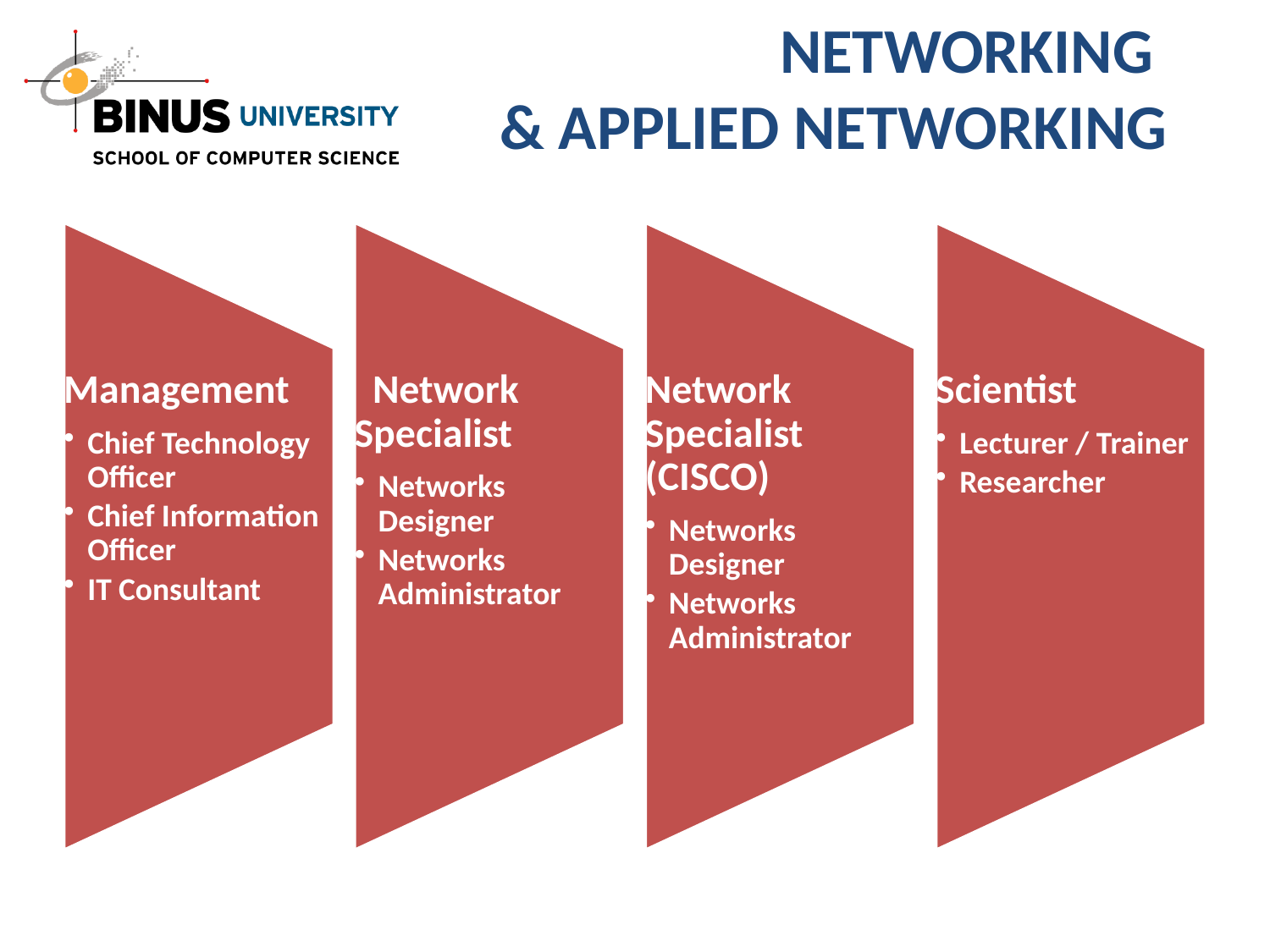

# Networking & Applied networking
Management
Chief Technology Officer
Chief Information Officer
IT Consultant
  Network Specialist
Networks Designer
Networks Administrator
Network Specialist (CISCO)
Networks Designer
Networks Administrator
Scientist
Lecturer / Trainer
Researcher